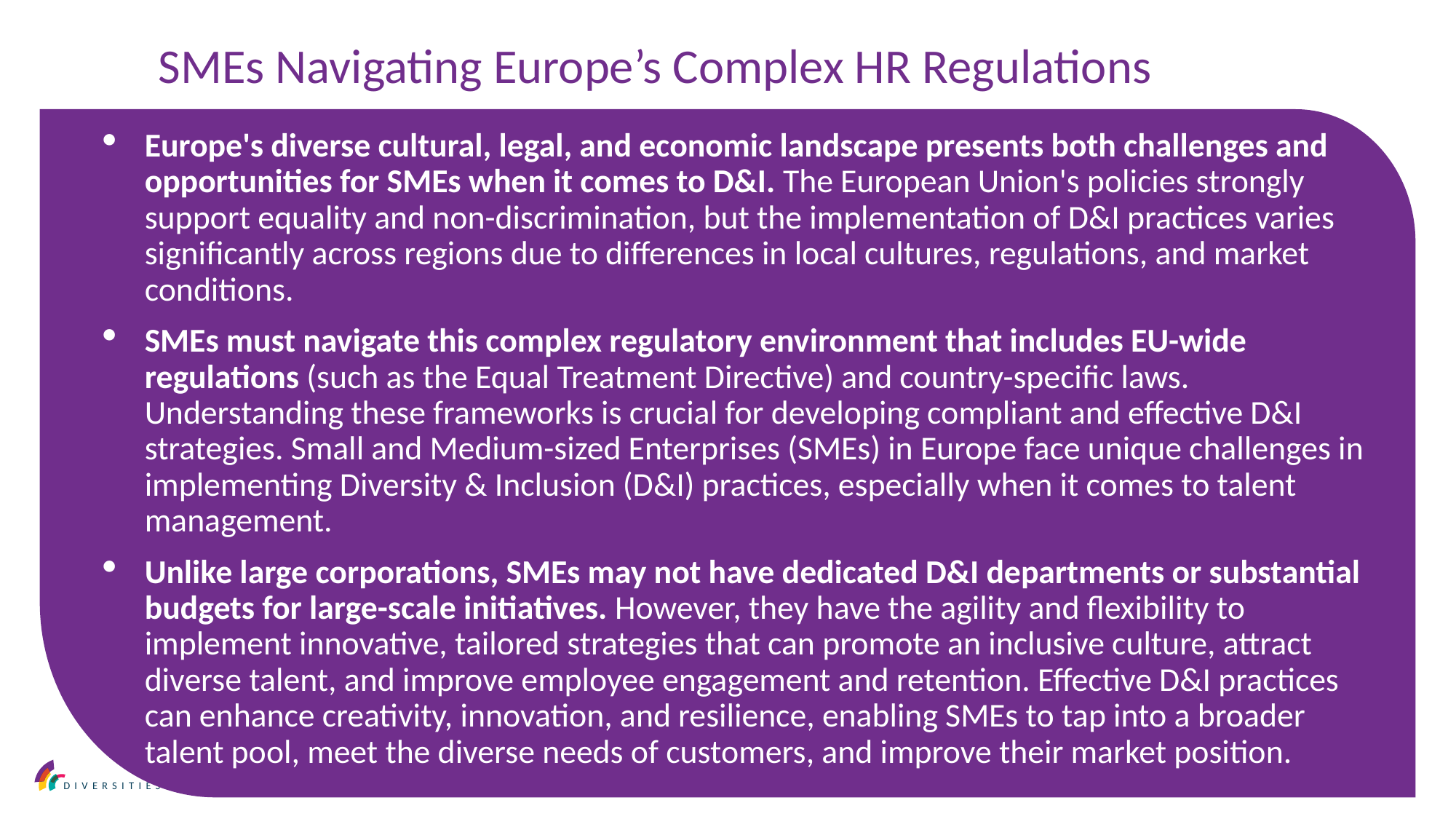

SMEs Navigating Europe’s Complex HR Regulations
Europe's diverse cultural, legal, and economic landscape presents both challenges and opportunities for SMEs when it comes to D&I. The European Union's policies strongly support equality and non-discrimination, but the implementation of D&I practices varies significantly across regions due to differences in local cultures, regulations, and market conditions.
SMEs must navigate this complex regulatory environment that includes EU-wide regulations (such as the Equal Treatment Directive) and country-specific laws. Understanding these frameworks is crucial for developing compliant and effective D&I strategies. Small and Medium-sized Enterprises (SMEs) in Europe face unique challenges in implementing Diversity & Inclusion (D&I) practices, especially when it comes to talent management.
Unlike large corporations, SMEs may not have dedicated D&I departments or substantial budgets for large-scale initiatives. However, they have the agility and flexibility to implement innovative, tailored strategies that can promote an inclusive culture, attract diverse talent, and improve employee engagement and retention. Effective D&I practices can enhance creativity, innovation, and resilience, enabling SMEs to tap into a broader talent pool, meet the diverse needs of customers, and improve their market position.